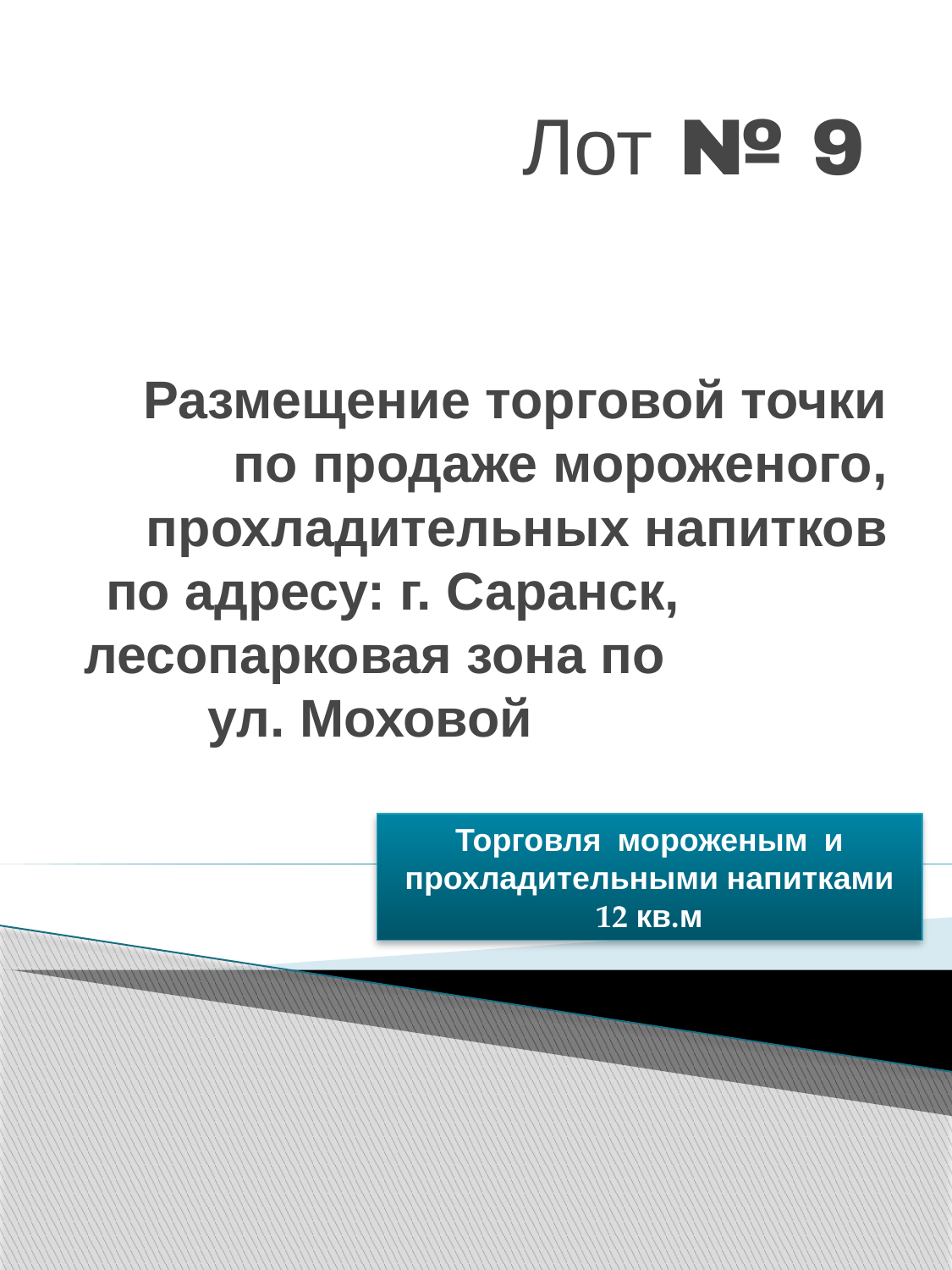

Лот № 9
# Размещение торговой точки по продаже мороженого, прохладительных напитков по адресу: г. Саранск,               лесопарковая зона по                   ул. Моховой
Торговля  мороженым  и прохладительными напитками 12 кв.м